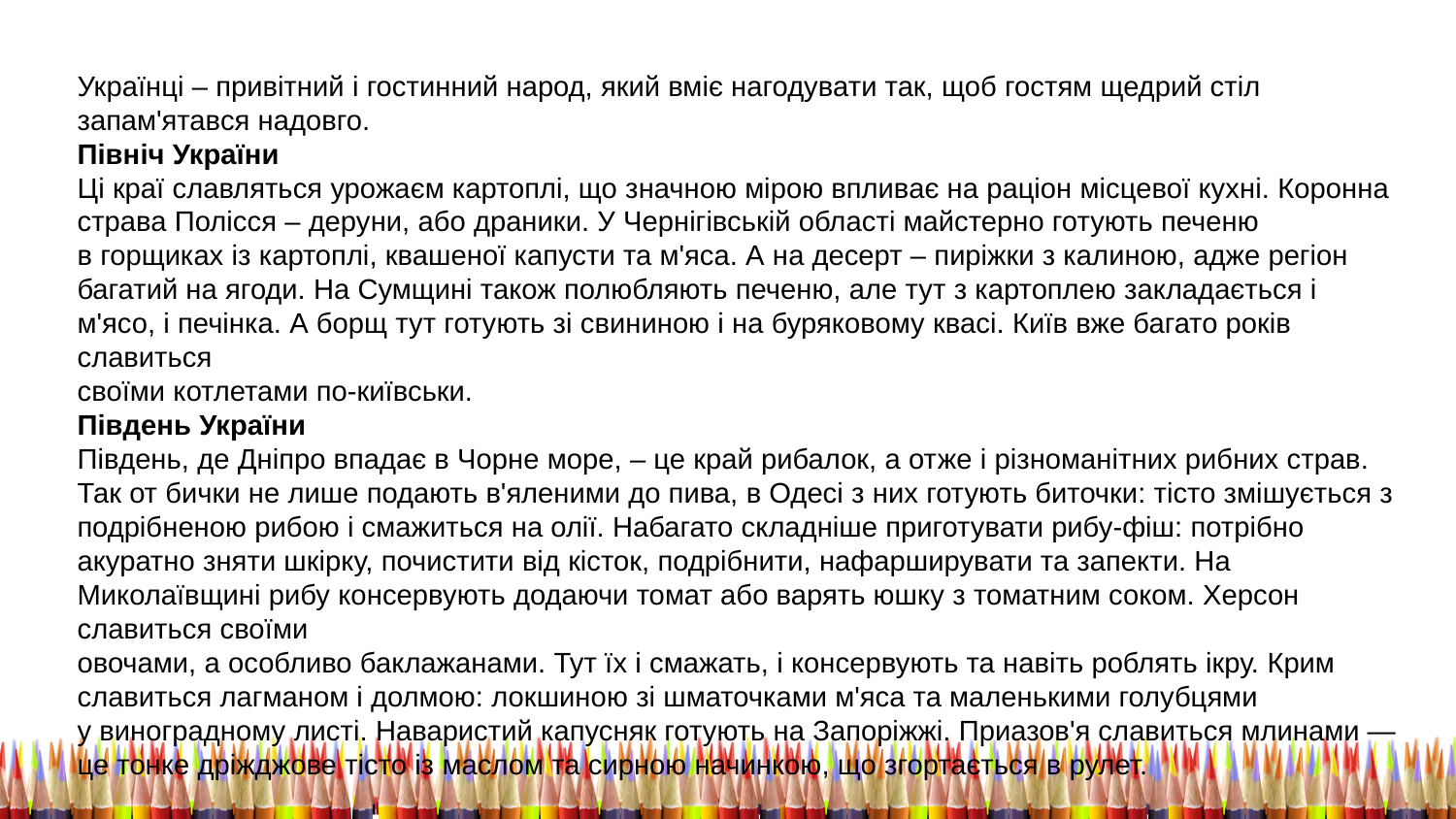

Українці – привітний і гостинний народ, який вміє нагодувати так, щоб гостям щедрий стіл
запам'ятався надовго.
Північ України
Ці краї славляться урожаєм картоплі, що значною мірою впливає на раціон місцевої кухні. Коронна страва Полісся – деруни, або драники. У Чернігівській області майстерно готують печеню
в горщиках із картоплі, квашеної капусти та м'яса. А на десерт – пиріжки з калиною, адже регіон
багатий на ягоди. На Сумщині також полюбляють печеню, але тут з картоплею закладається і м'ясо, і печінка. А борщ тут готують зі свининою і на буряковому квасі. Київ вже багато років славиться
своїми котлетами по-київськи.
Південь України
Південь, де Дніпро впадає в Чорне море, – це край рибалок, а отже і різноманітних рибних страв.
Так от бички не лише подають в'яленими до пива, в Одесі з них готують биточки: тісто змішується з подрібненою рибою і смажиться на олії. Набагато складніше приготувати рибу-фіш: потрібно
акуратно зняти шкірку, почистити від кісток, подрібнити, нафарширувати та запекти. На Миколаївщині рибу консервують додаючи томат або варять юшку з томатним соком. Херсон славиться своїми
овочами, а особливо баклажанами. Тут їх і смажать, і консервують та навіть роблять ікру. Крим
славиться лагманом і долмою: локшиною зі шматочками м'яса та маленькими голубцями
у виноградному листі. Наваристий капусняк готують на Запоріжжі. Приазов'я славиться млинами — це тонке дріжджове тісто із маслом та сирною начинкою, що згортається в рулет.